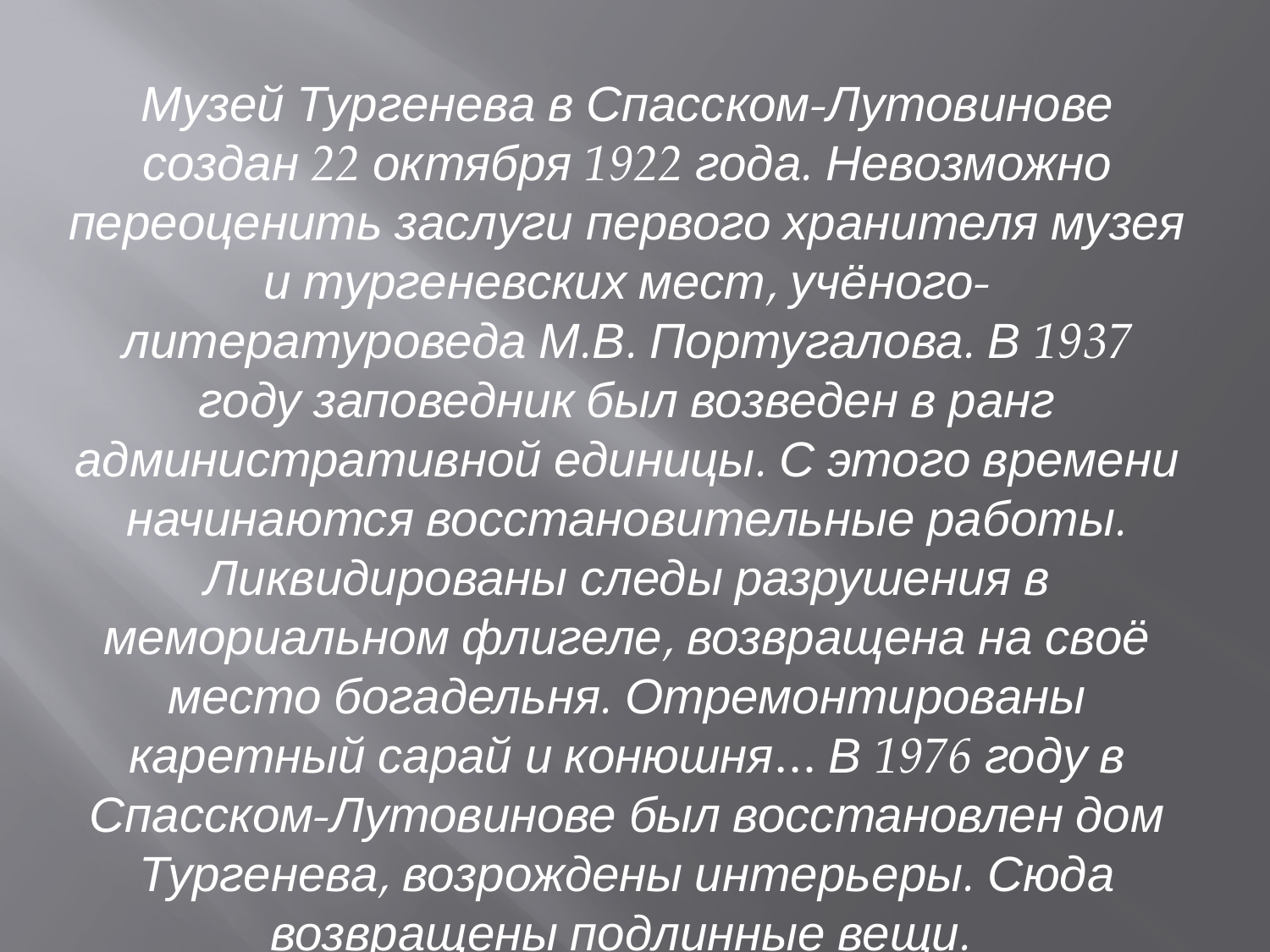

Музей Тургенева в Спасском-Лутовинове создан 22 октября 1922 года. Невозможно переоценить заслуги первого хранителя музея и тургеневских мест, учёного-литературоведа М.В. Португалова. В 1937 году заповедник был возведен в ранг административной единицы. С этого времени начинаются восстановительные работы. Ликвидированы следы разрушения в мемориальном флигеле, возвращена на своё место богадельня. Отремонтированы каретный сарай и конюшня… В 1976 году в Спасском-Лутовинове был восстановлен дом Тургенева, возрождены интерьеры. Сюда возвращены подлинные вещи.